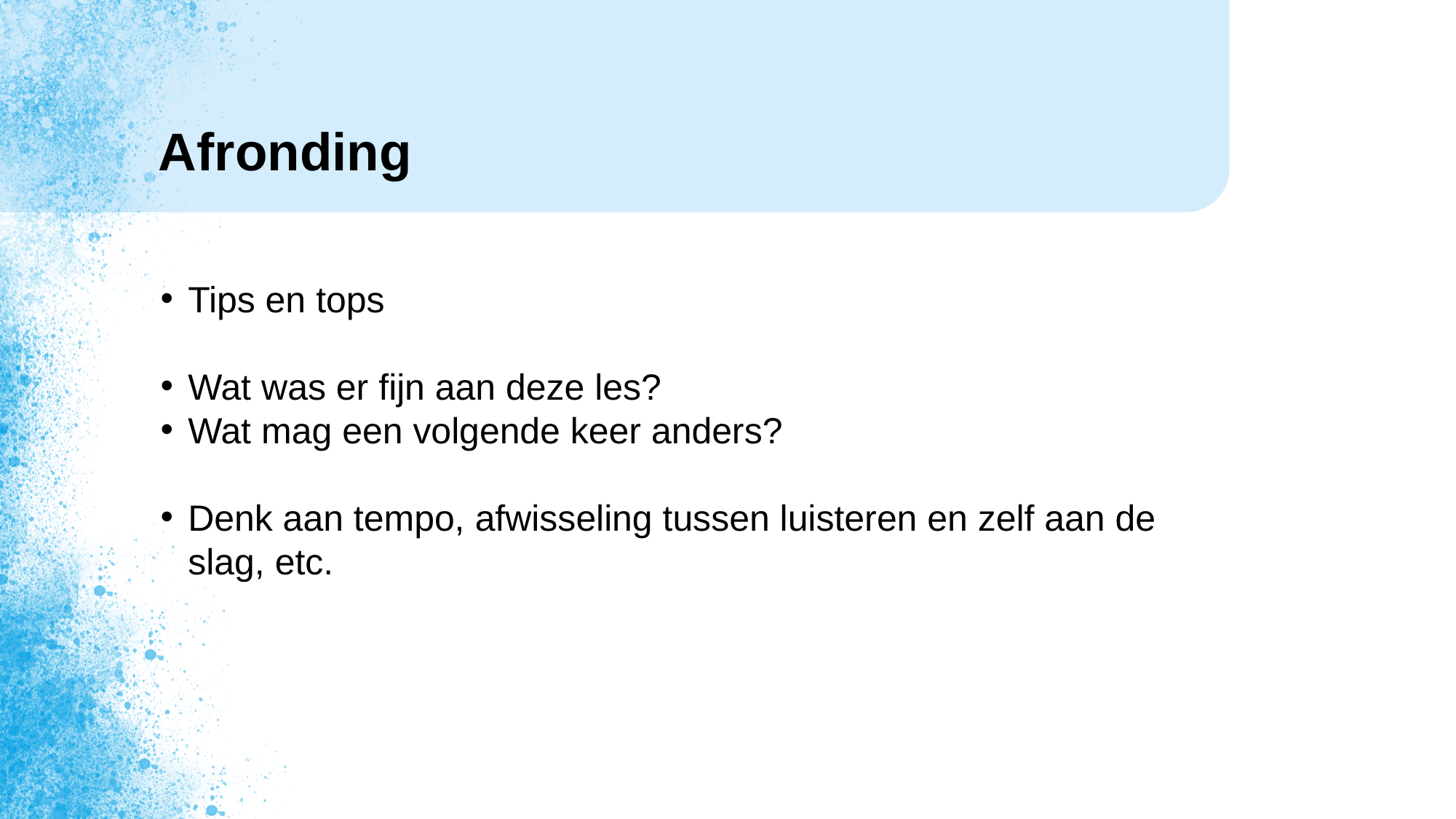

# Afronding
Tips en tops

Wat was er fijn aan deze les?
Wat mag een volgende keer anders?

Denk aan tempo, afwisseling tussen luisteren en zelf aan de slag, etc.